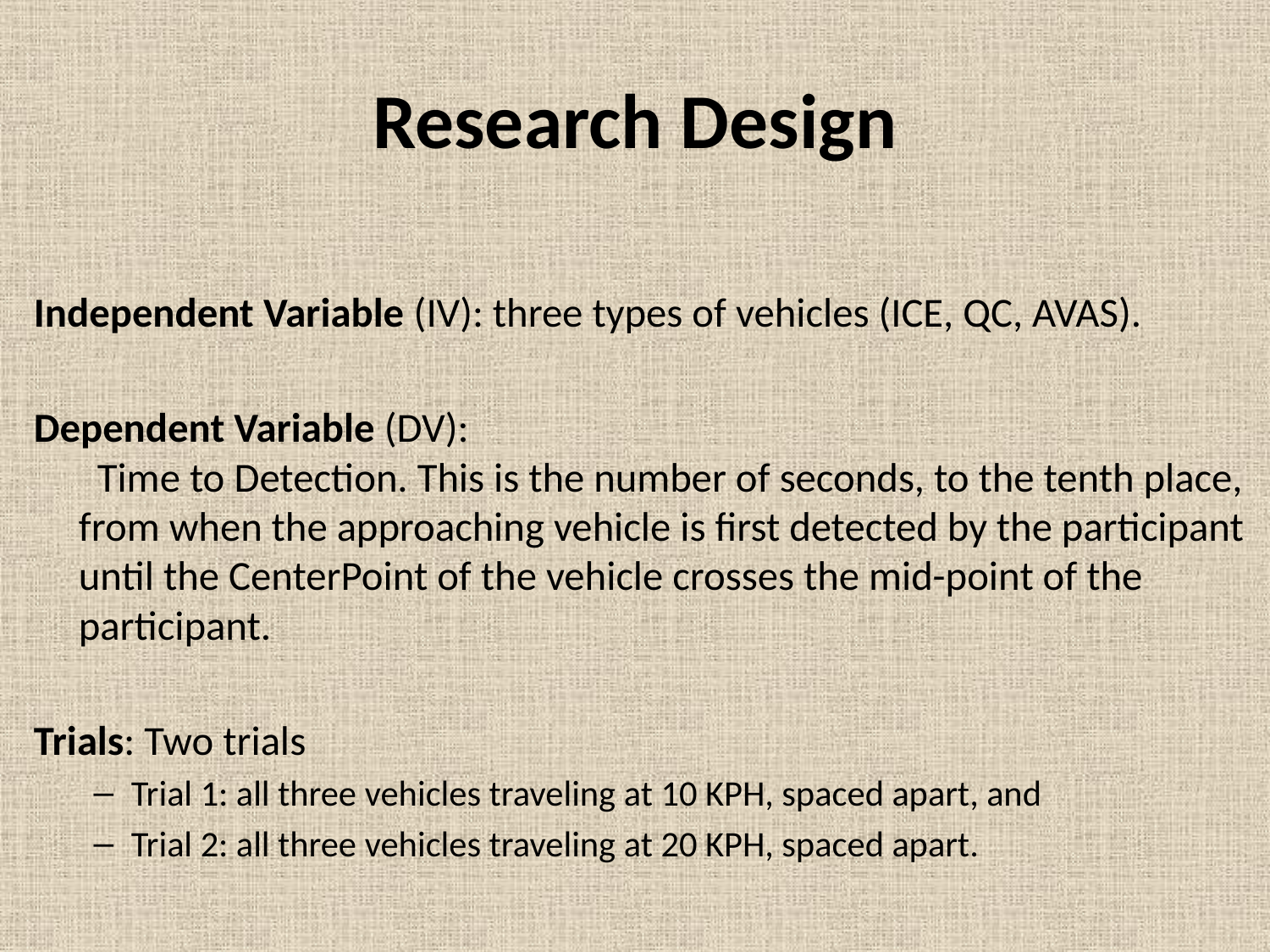

# Research Design

Independent Variable (IV): three types of vehicles (ICE, QC, AVAS).

Dependent Variable (DV):                                                                                       Time to Detection. This is the number of seconds, to the tenth place, from when the approaching vehicle is first detected by the participant until the CenterPoint of the vehicle crosses the mid-point of the participant.

Trials: Two trials
Trial 1: all three vehicles traveling at 10 KPH, spaced apart, and
Trial 2: all three vehicles traveling at 20 KPH, spaced apart.